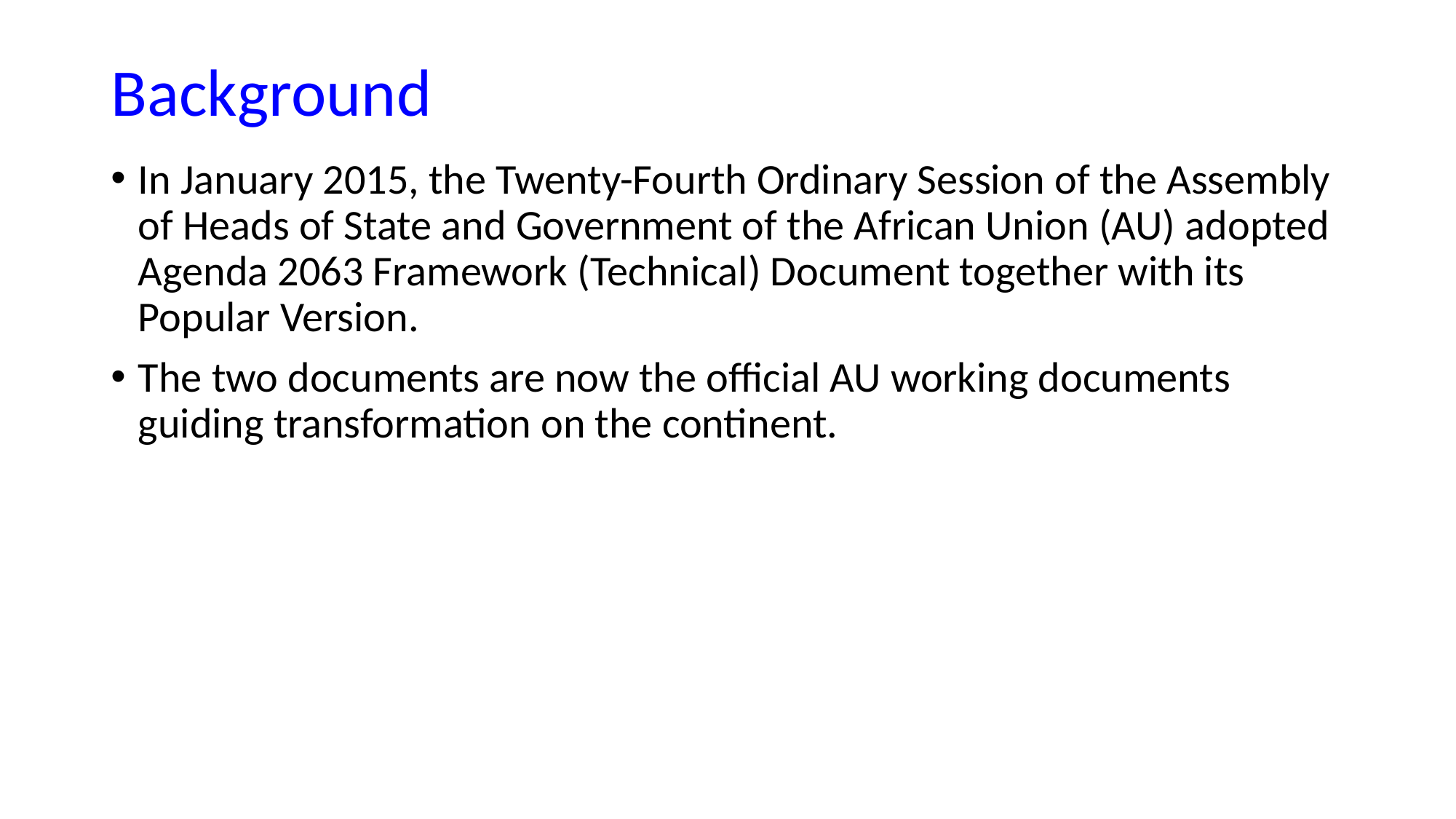

# Background
In January 2015, the Twenty-Fourth Ordinary Session of the Assembly of Heads of State and Government of the African Union (AU) adopted Agenda 2063 Framework (Technical) Document together with its Popular Version.
The two documents are now the official AU working documents guiding transformation on the continent.